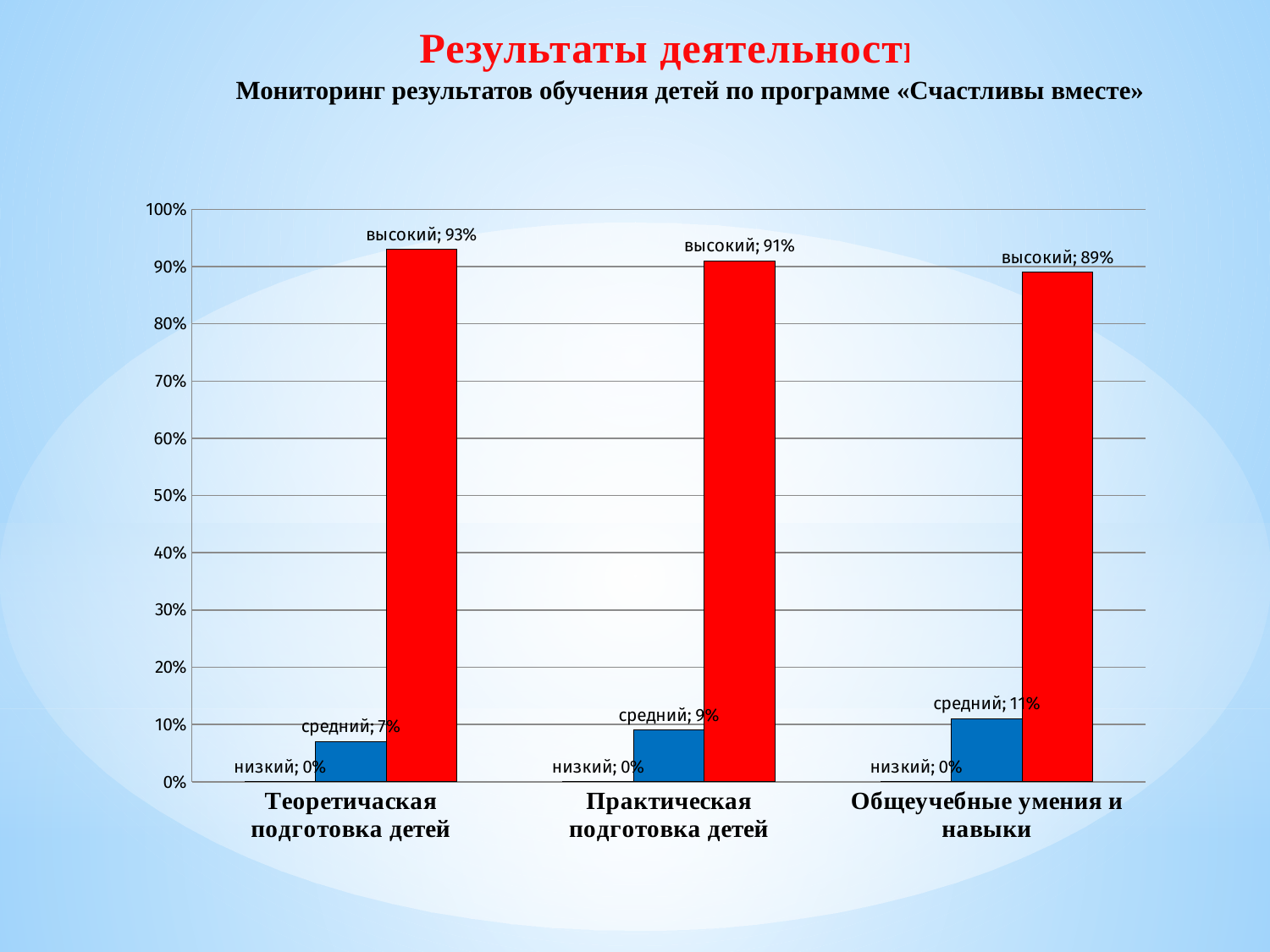

Результаты деятельности
# Мониторинг результатов обучения детей по программе «Счастливы вместе»

### Chart

| Category | низкий | средний | высокий |
|---|---|---|---|
| Теоретичаская подготовка детей | 0.0 | 0.07000000000000003 | 0.93 |
| Практическая подготовка детей | 0.0 | 0.09000000000000007 | 0.91 |
| Общеучебные умения и навыки | 0.0 | 0.11000000000000003 | 0.8900000000000002 |